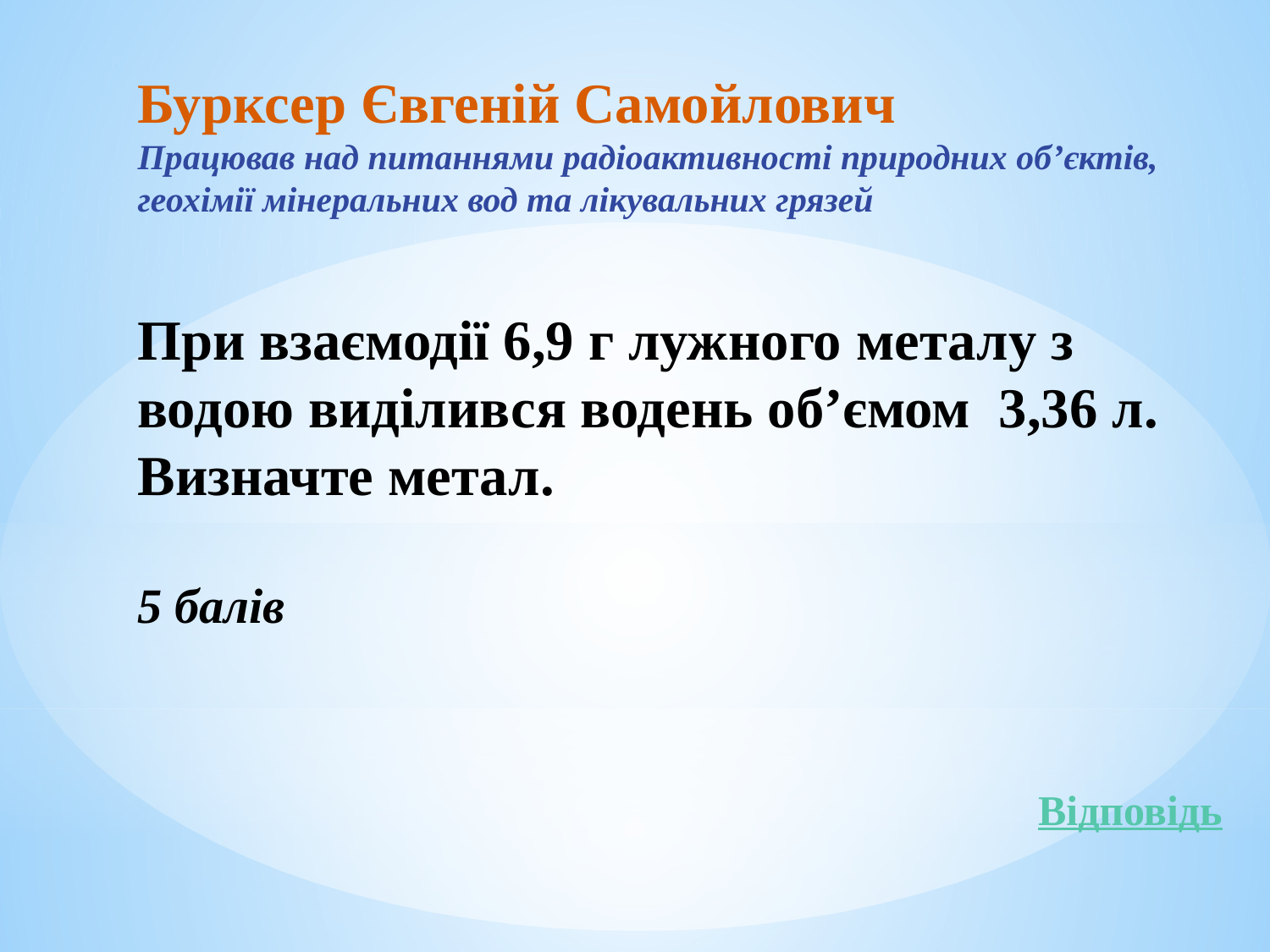

Бурксер Євгеній Самойлович
Працював над питаннями радіоактивності природних об’єктів, геохімії мінеральних вод та лікувальних грязей

При взаємодії 6,9 г лужного металу з водою виділився водень об’ємом  3,36 л. Визначте метал.

5 балів

                                                                                                            Відповідь